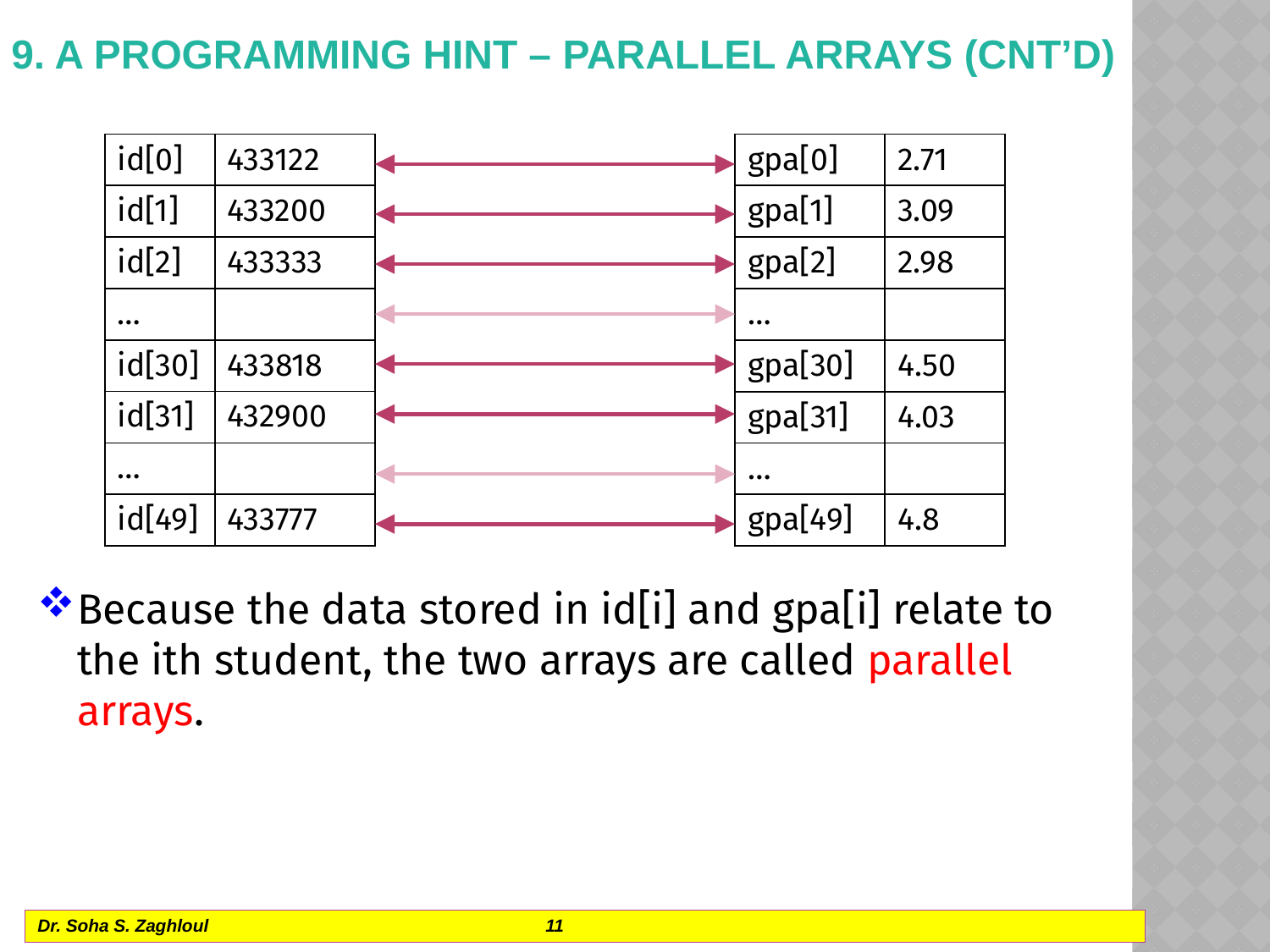

# 9. A programming hint – parallel arrays (cnt’d)
| id[0] | 433122 |
| --- | --- |
| id[1] | 433200 |
| id[2] | 433333 |
| … |  |
| id[30] | 433818 |
| id[31] | 432900 |
| … |  |
| id[49] | 433777 |
| gpa[0] | 2.71 |
| --- | --- |
| gpa[1] | 3.09 |
| gpa[2] | 2.98 |
| … |  |
| gpa[30] | 4.50 |
| gpa[31] | 4.03 |
| … |  |
| gpa[49] | 4.8 |
Because the data stored in id[i] and gpa[i] relate to the ith student, the two arrays are called parallel arrays.
Dr. Soha S. Zaghloul			11